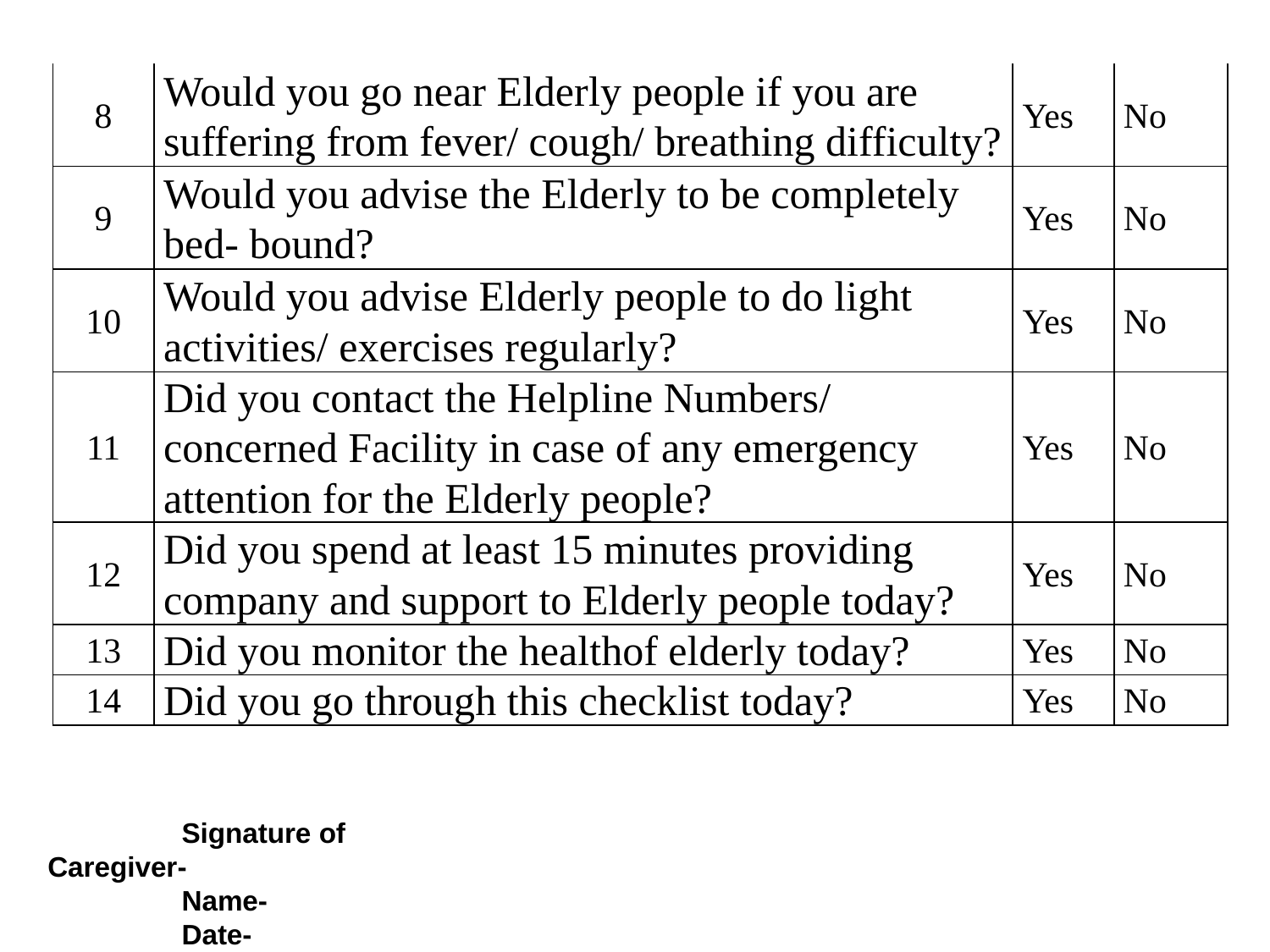

| 8 | Would you go near Elderly people if you are suffering from fever/ cough/ breathing difficulty? | Yes | No |
| --- | --- | --- | --- |
| 9 | Would you advise the Elderly to be completely bed- bound? | Yes | No |
| 10 | Would you advise Elderly people to do light activities/ exercises regularly? | Yes | No |
| 11 | Did you contact the Helpline Numbers/ concerned Facility in case of any emergency attention for the Elderly people? | Yes | No |
| 12 | Did you spend at least 15 minutes providing company and support to Elderly people today? | Yes | No |
| 13 | Did you monitor the healthof elderly today? | Yes | No |
| 14 | Did you go through this checklist today? | Yes | No |
         Signature of Caregiver-
         Name-
         Date-